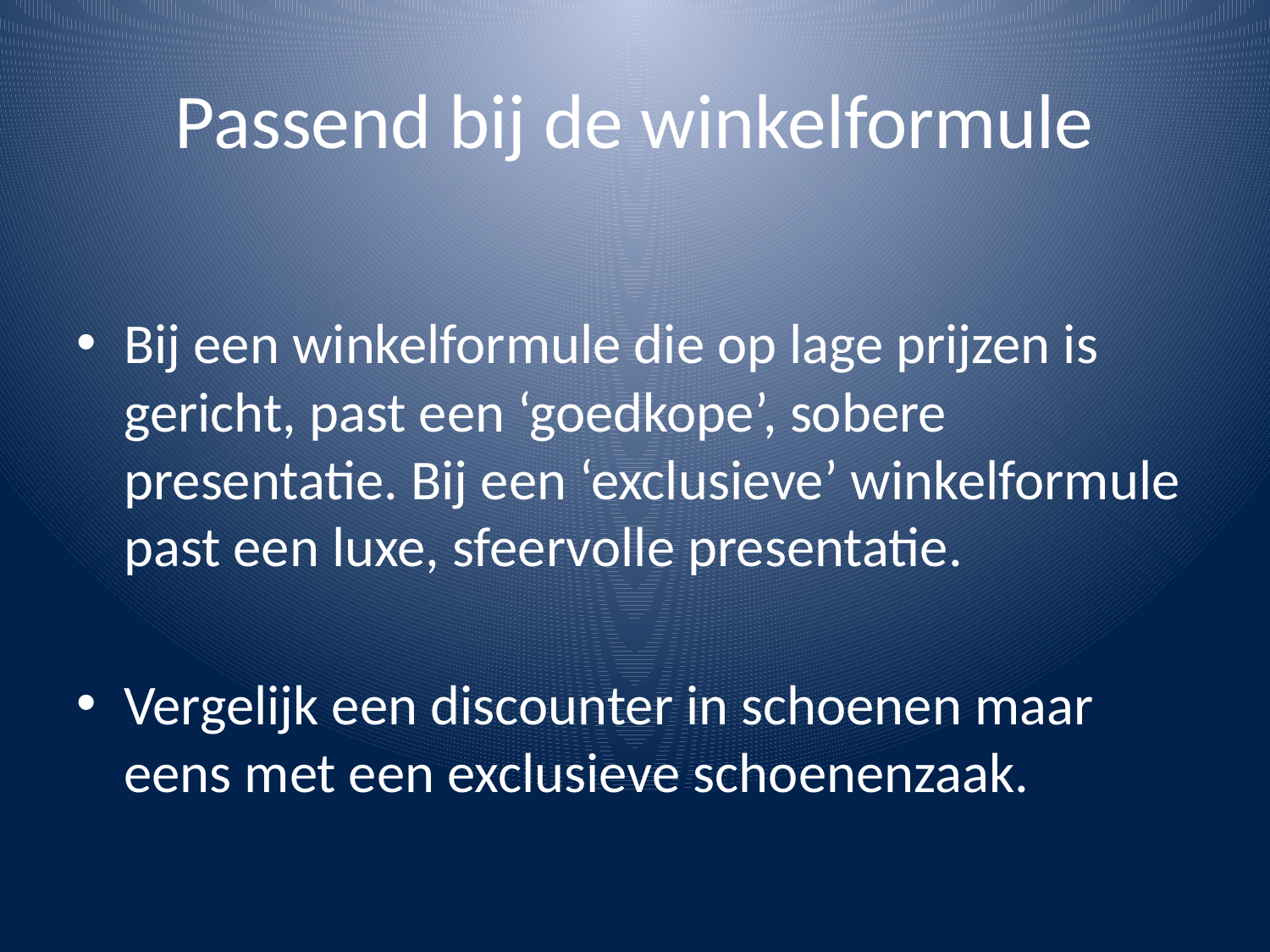

# Passend bij de winkelformule

Bij een winkelformule die op lage prijzen is gericht, past een ‘goedkope’, sobere presentatie. Bij een ‘exclusieve’ winkelformule past een luxe, sfeervolle presentatie.

Vergelijk een discounter in schoenen maar eens met een exclusieve schoenenzaak.